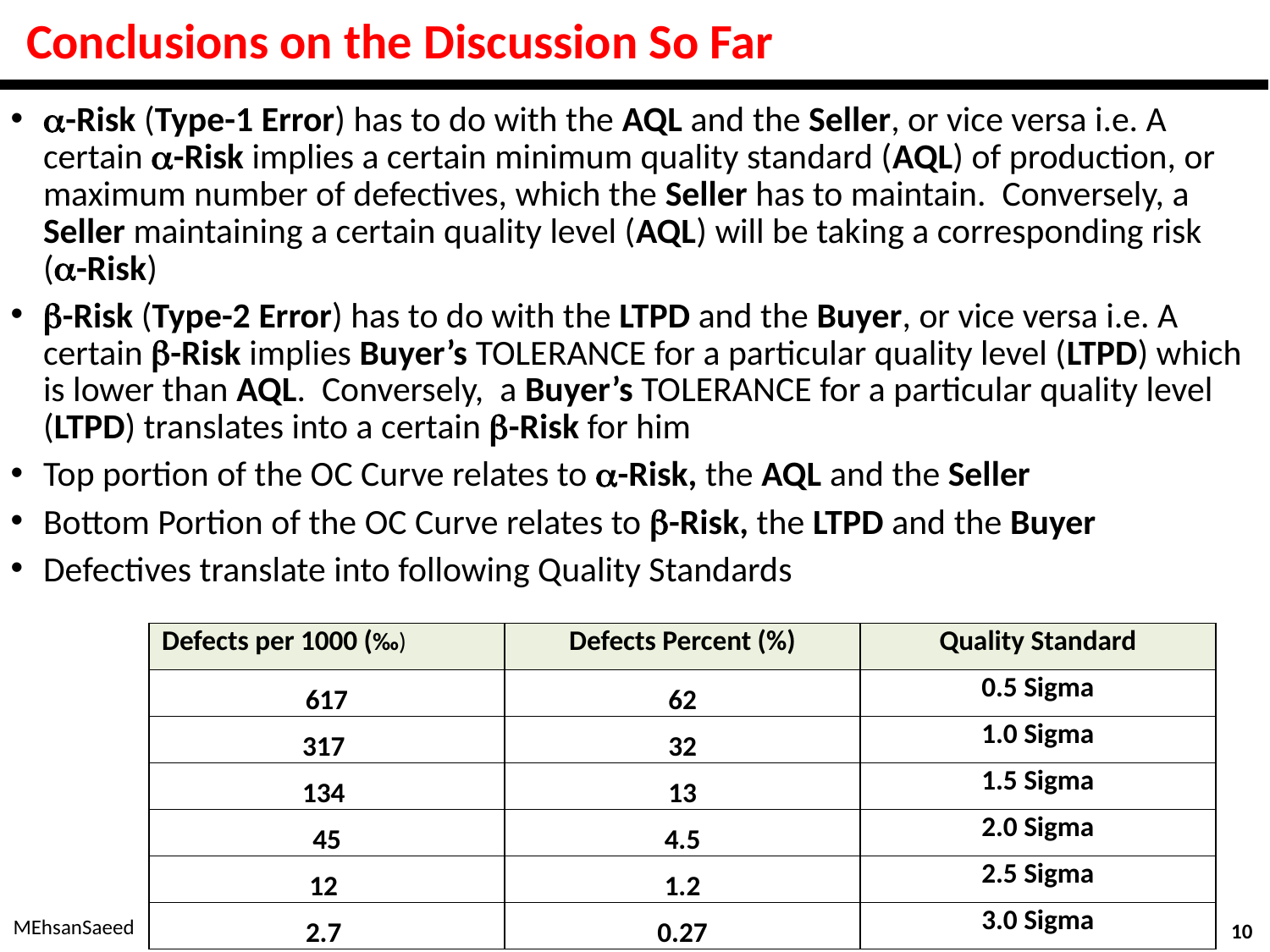

# Conclusions on the Discussion So Far
α-Risk (Type-1 Error) has to do with the AQL and the Seller, or vice versa i.e. A certain α-Risk implies a certain minimum quality standard (AQL) of production, or maximum number of defectives, which the Seller has to maintain.  Conversely, a Seller maintaining a certain quality level (AQL) will be taking a corresponding risk (α-Risk)
β-Risk (Type-2 Error) has to do with the LTPD and the Buyer, or vice versa i.e. A certain β-Risk implies Buyer’s TOLERANCE for a particular quality level (LTPD) which is lower than AQL.  Conversely,  a Buyer’s TOLERANCE for a particular quality level (LTPD) translates into a certain β-Risk for him
Top portion of the OC Curve relates to α-Risk, the AQL and the Seller
Bottom Portion of the OC Curve relates to β-Risk, the LTPD and the Buyer
Defectives translate into following Quality Standards
| Defects per 1000 (‰) | Defects Percent (%) | Quality Standard |
| --- | --- | --- |
| 617 | 62 | 0.5 Sigma |
| 317 | 32 | 1.0 Sigma |
| 134 | 13 | 1.5 Sigma |
| 45 | 4.5 | 2.0 Sigma |
| 12 | 1.2 | 2.5 Sigma |
| 2.7 | 0.27 | 3.0 Sigma |
MEhsanSaeed
10